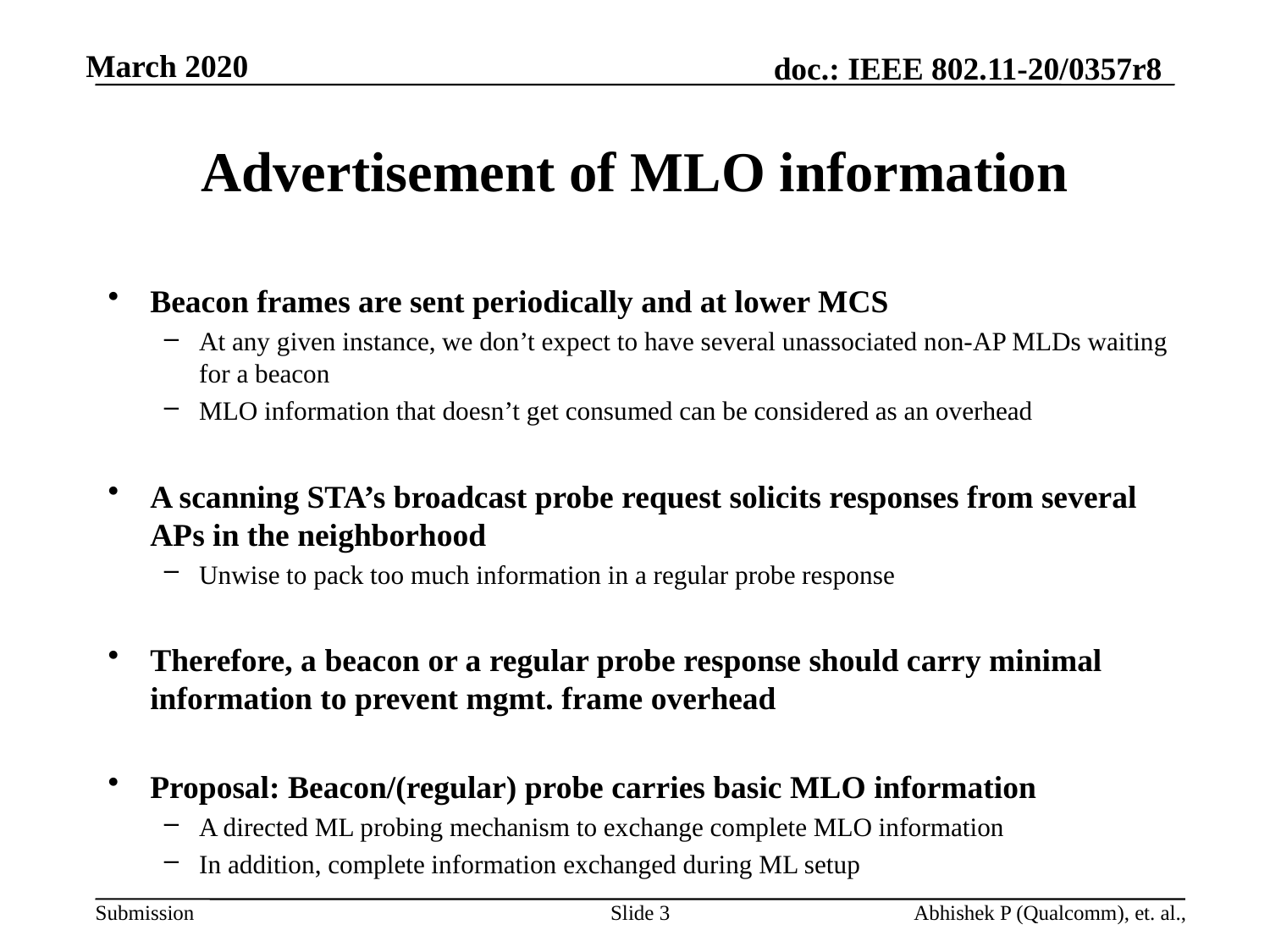

# Advertisement of MLO information
Beacon frames are sent periodically and at lower MCS
At any given instance, we don’t expect to have several unassociated non-AP MLDs waiting for a beacon
MLO information that doesn’t get consumed can be considered as an overhead

A scanning STA’s broadcast probe request solicits responses from several APs in the neighborhood
Unwise to pack too much information in a regular probe response

Therefore, a beacon or a regular probe response should carry minimal information to prevent mgmt. frame overhead

Proposal: Beacon/(regular) probe carries basic MLO information
A directed ML probing mechanism to exchange complete MLO information
In addition, complete information exchanged during ML setup

Slide 3
Abhishek P (Qualcomm), et. al.,